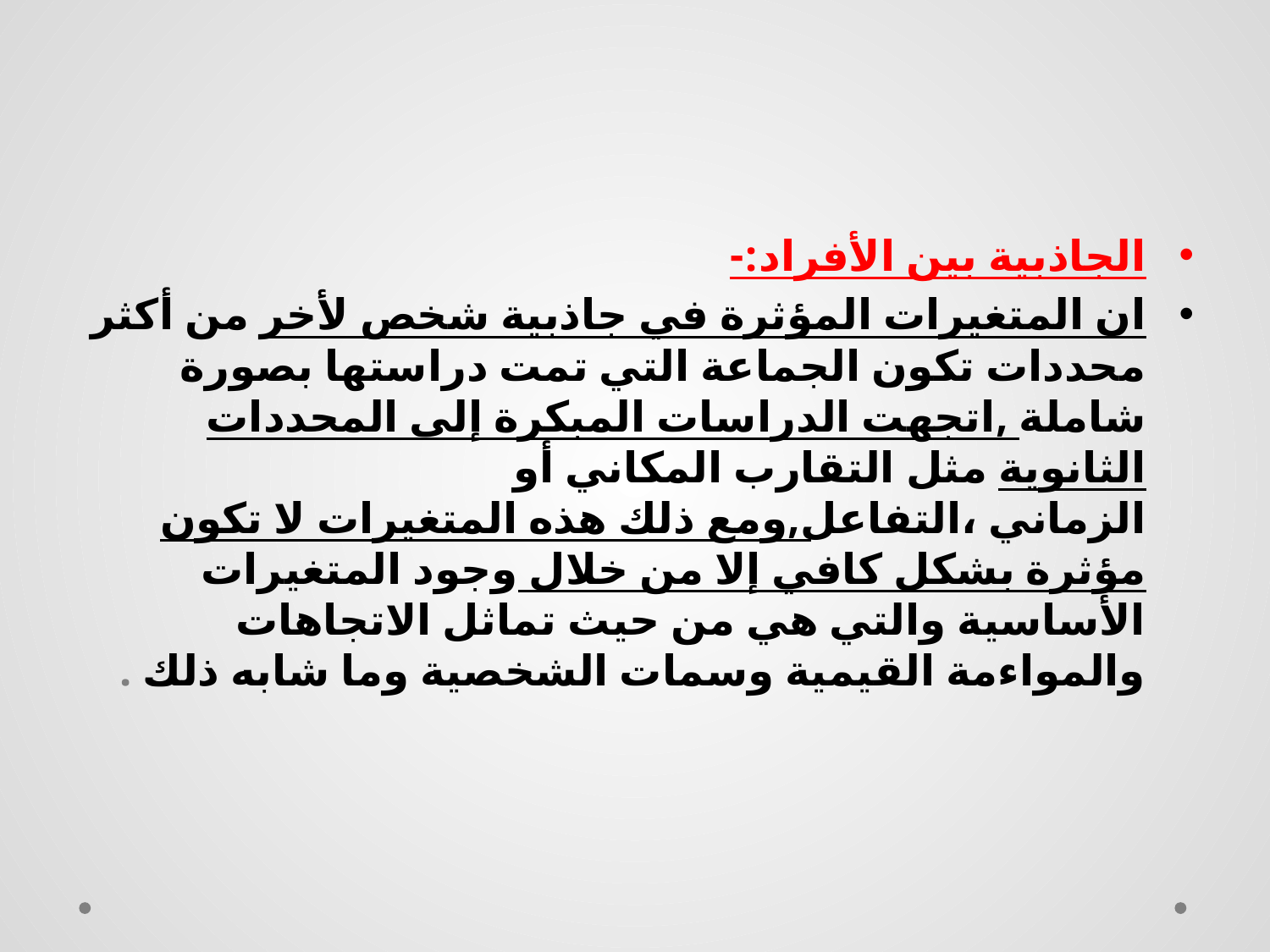

الجاذبية بين الأفراد:-
ان المتغيرات المؤثرة في جاذبية شخص لأخر من أكثر محددات تكون الجماعة التي تمت دراستها بصورة شاملة ,اتجهت الدراسات المبكرة إلى المحددات الثانوية مثل التقارب المكاني أو الزماني ،التفاعل,ومع ذلك هذه المتغيرات لا تكون مؤثرة بشكل كافي إلا من خلال وجود المتغيرات الأساسية والتي هي من حيث تماثل الاتجاهات والمواءمة القيمية وسمات الشخصية وما شابه ذلك .